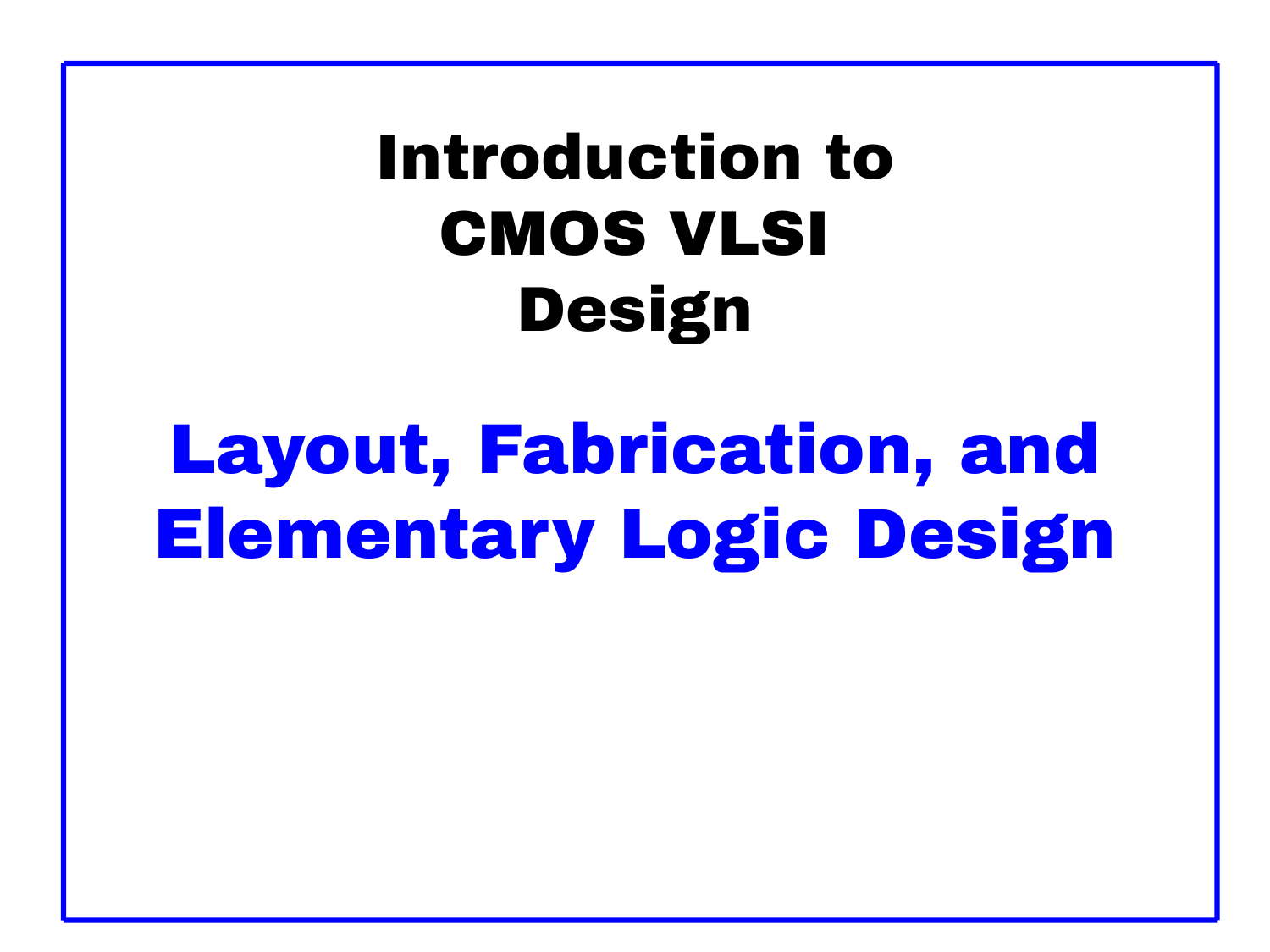

# Introduction to CMOS VLSI Design Layout, Fabrication, and Elementary Logic Design